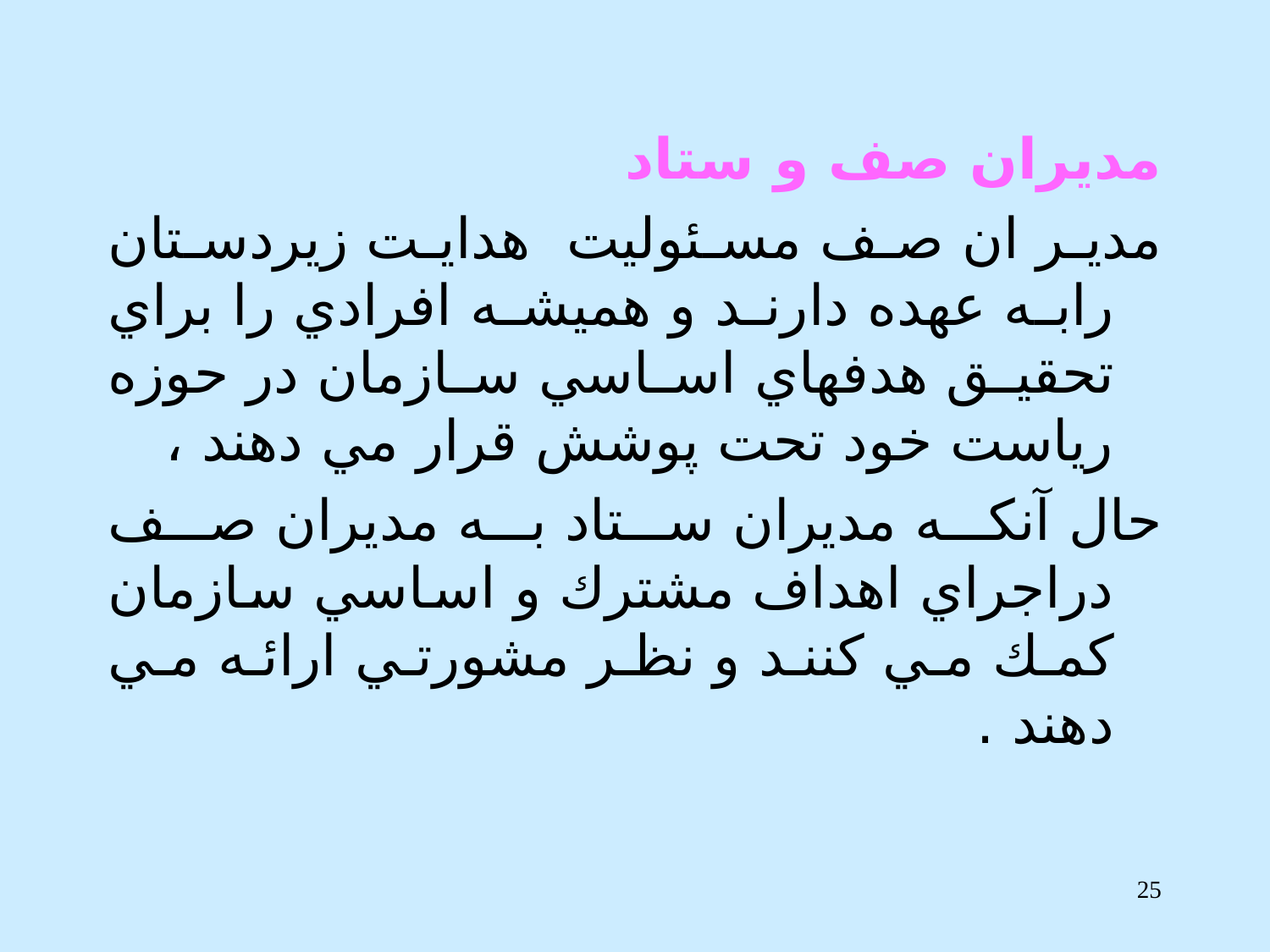

مديران صف و ستاد
مدير ان صف مسئوليت  هدايت زيردستان رابه عهده دارند و هميشه افرادي را براي تحقيق هدفهاي اساسي سازمان در حوزه رياست خود تحت پوشش قرار مي دهند ،
حال آنكه مديران ستاد به مديران صف دراجراي اهداف مشترك و اساسي سازمان كمك مي كنند و نظر مشورتي ارائه مي دهند .
25